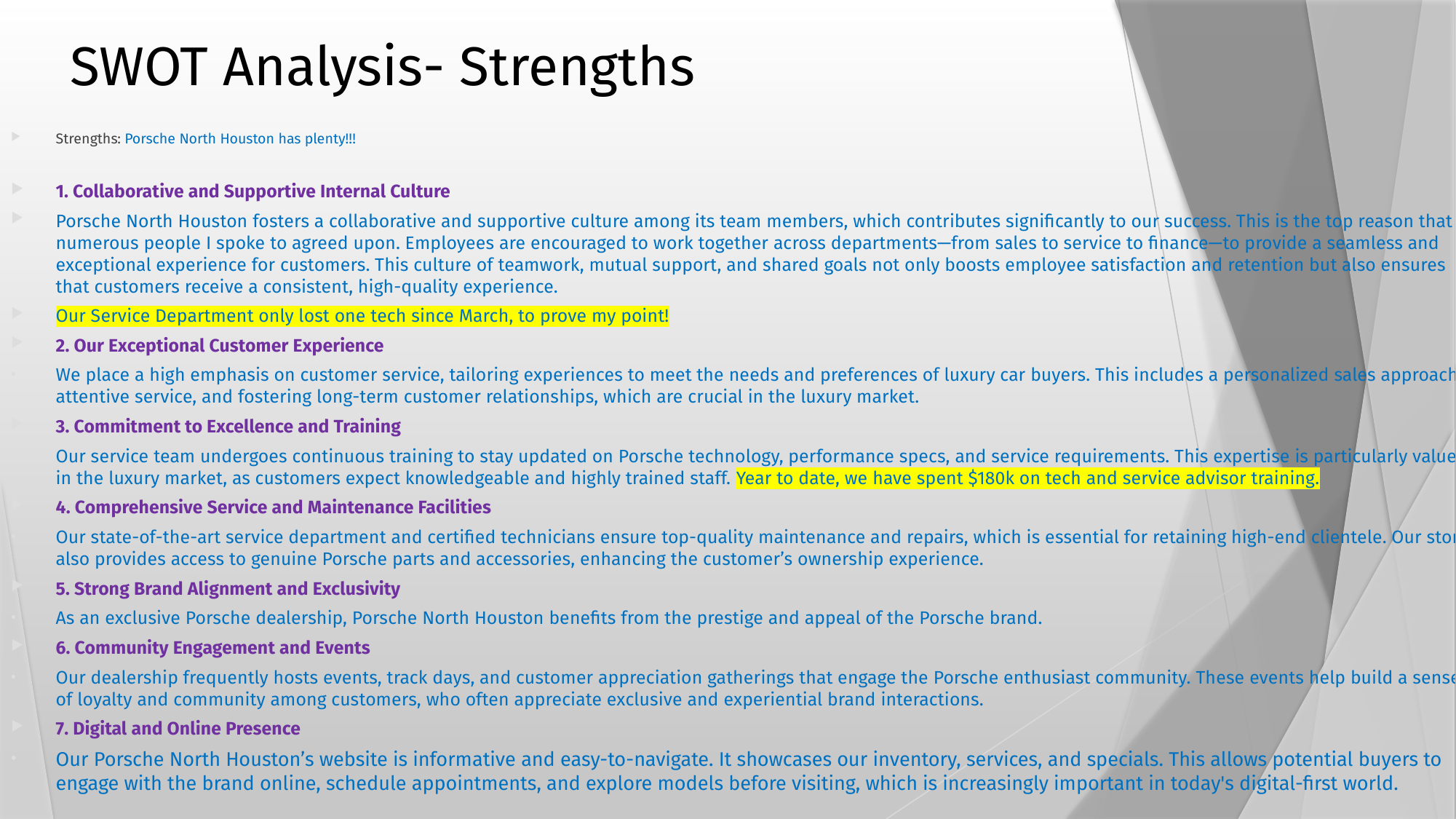

# SWOT Analysis- Strengths
Strengths: Porsche North Houston has plenty!!!

1. Collaborative and Supportive Internal Culture
Porsche North Houston fosters a collaborative and supportive culture among its team members, which contributes significantly to our success. This is the top reason that numerous people I spoke to agreed upon. Employees are encouraged to work together across departments—from sales to service to finance—to provide a seamless and exceptional experience for customers. This culture of teamwork, mutual support, and shared goals not only boosts employee satisfaction and retention but also ensures that customers receive a consistent, high-quality experience.
Our Service Department only lost one tech since March, to prove my point!
2. Our Exceptional Customer Experience
We place a high emphasis on customer service, tailoring experiences to meet the needs and preferences of luxury car buyers. This includes a personalized sales approach, attentive service, and fostering long-term customer relationships, which are crucial in the luxury market.
3. Commitment to Excellence and Training
Our service team undergoes continuous training to stay updated on Porsche technology, performance specs, and service requirements. This expertise is particularly valued in the luxury market, as customers expect knowledgeable and highly trained staff. Year to date, we have spent $180k on tech and service advisor training.
4. Comprehensive Service and Maintenance Facilities
Our state-of-the-art service department and certified technicians ensure top-quality maintenance and repairs, which is essential for retaining high-end clientele. Our store also provides access to genuine Porsche parts and accessories, enhancing the customer’s ownership experience.
5. Strong Brand Alignment and Exclusivity
As an exclusive Porsche dealership, Porsche North Houston benefits from the prestige and appeal of the Porsche brand.
6. Community Engagement and Events
Our dealership frequently hosts events, track days, and customer appreciation gatherings that engage the Porsche enthusiast community. These events help build a sense of loyalty and community among customers, who often appreciate exclusive and experiential brand interactions.
7. Digital and Online Presence
Our Porsche North Houston’s website is informative and easy-to-navigate. It showcases our inventory, services, and specials. This allows potential buyers to engage with the brand online, schedule appointments, and explore models before visiting, which is increasingly important in today's digital-first world.